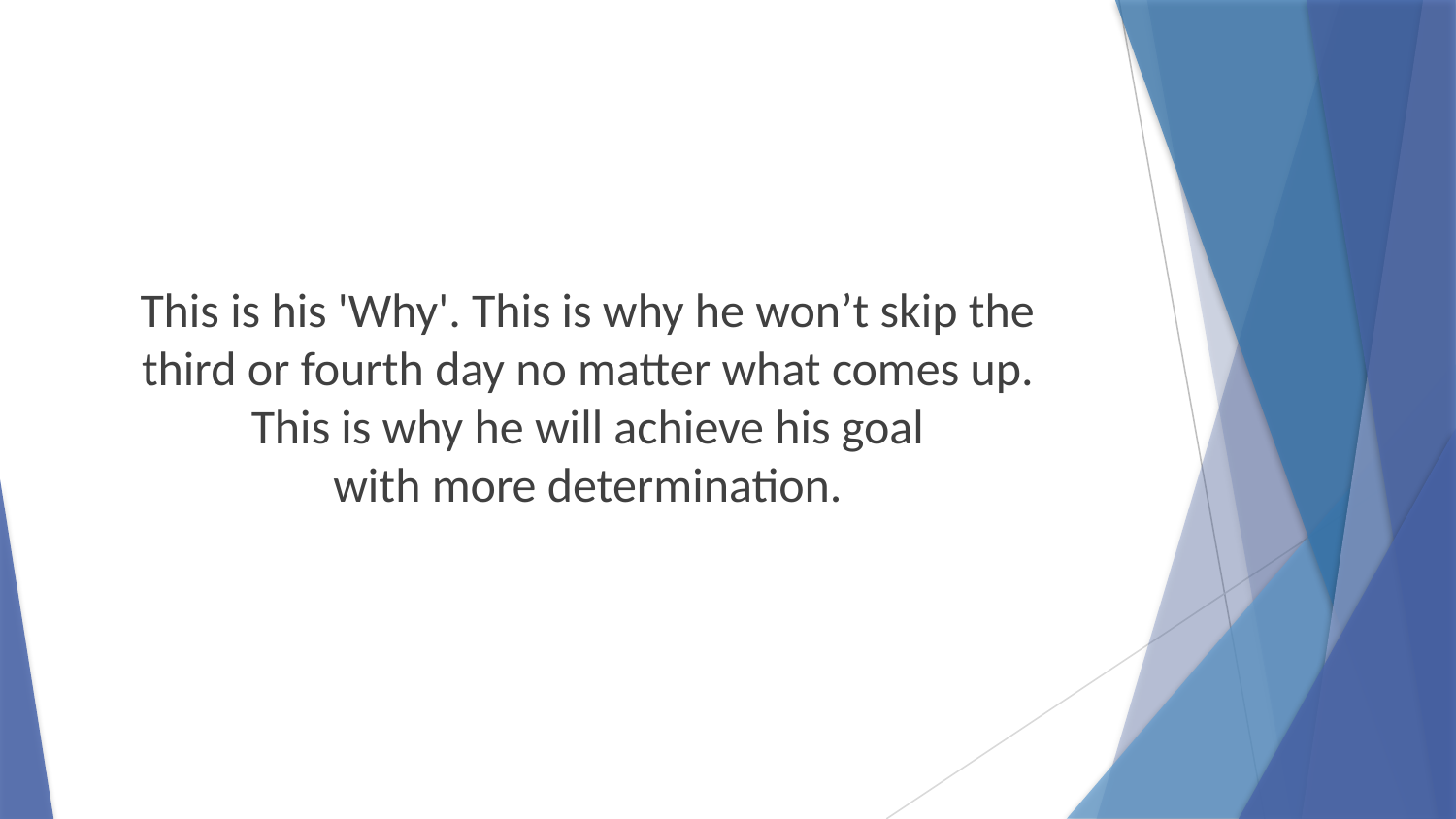

This is his 'Why'. This is why he won’t skip the third or fourth day no matter what comes up.
This is why he will achieve his goal
with more determination.